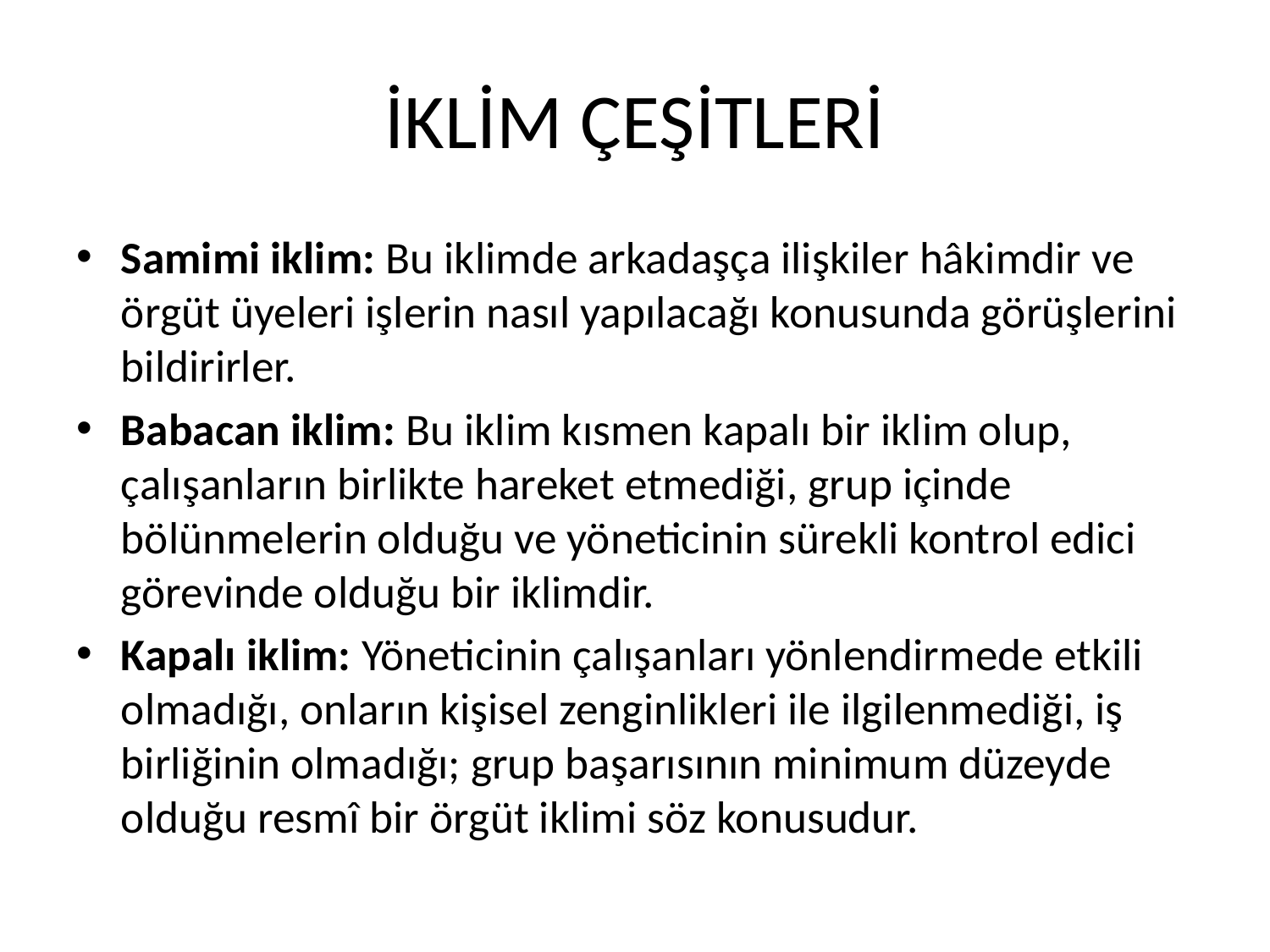

# İKLİM ÇEŞİTLERİ
Samimi iklim: Bu iklimde arkadaşça ilişkiler hâkimdir ve örgüt üyeleri işlerin nasıl yapılacağı konusunda görüşlerini bildirirler.
Babacan iklim: Bu iklim kısmen kapalı bir iklim olup, çalışanların birlikte hareket etmediği, grup içinde bölünmelerin olduğu ve yöneticinin sürekli kontrol edici görevinde olduğu bir iklimdir.
Kapalı iklim: Yöneticinin çalışanları yönlendirmede etkili olmadığı, onların kişisel zenginlikleri ile ilgilenmediği, iş birliğinin olmadığı; grup başarısının minimum düzeyde olduğu resmî bir örgüt iklimi söz konusudur.